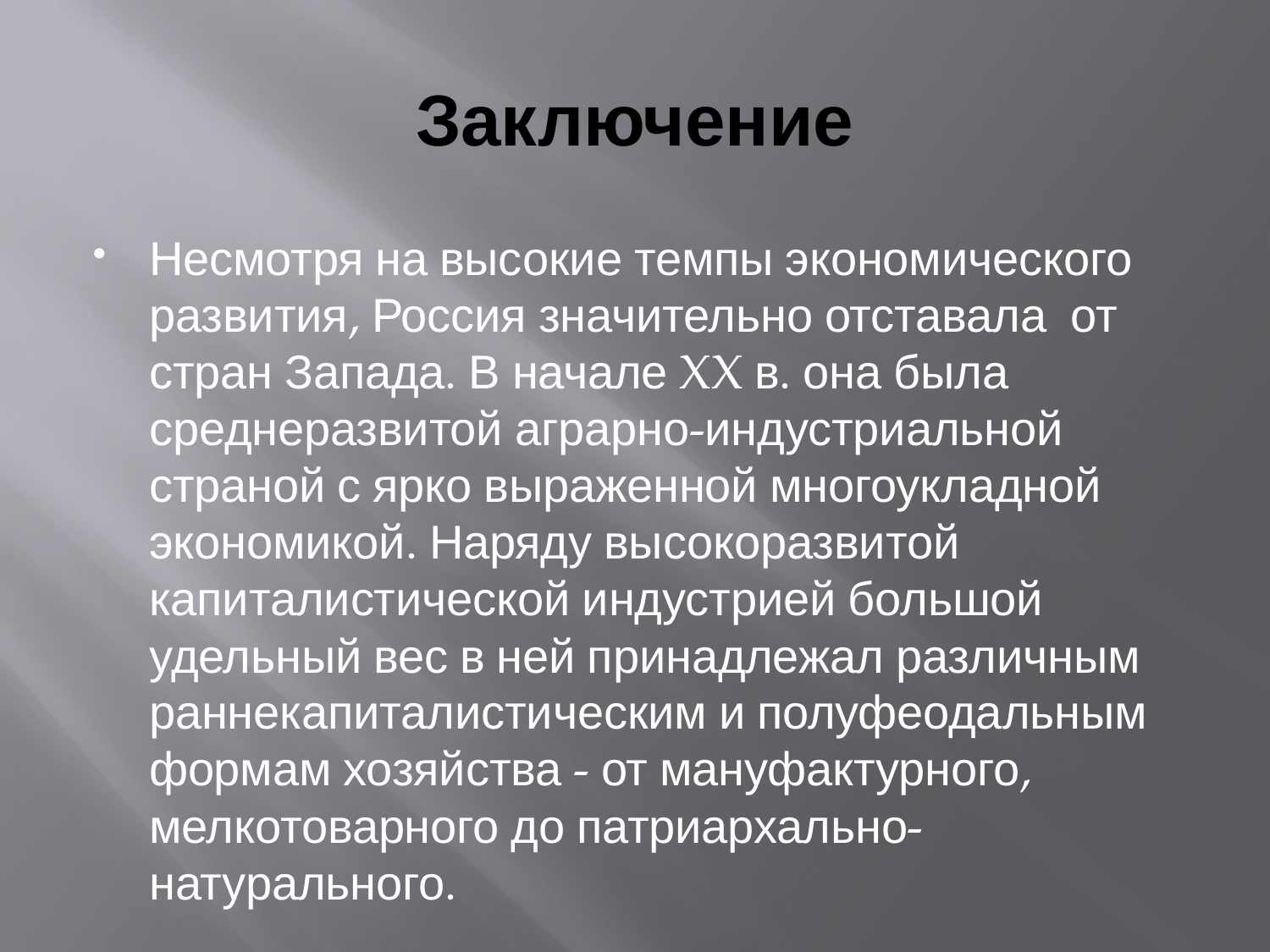

# Заключение
Несмотря на высокие темпы экономического развития, Россия значительно отставала  от стран Запада. В начале XX в. она была среднеразвитой аграрно-индустриальной страной с ярко выраженной многоукладной экономикой. Наряду высокоразвитой капиталистической индустрией большой удельный вес в ней принадлежал различным раннекапиталистическим и полуфеодальным формам хозяйства - от мануфактурного, мелкотоварного до патриархально-натурального.